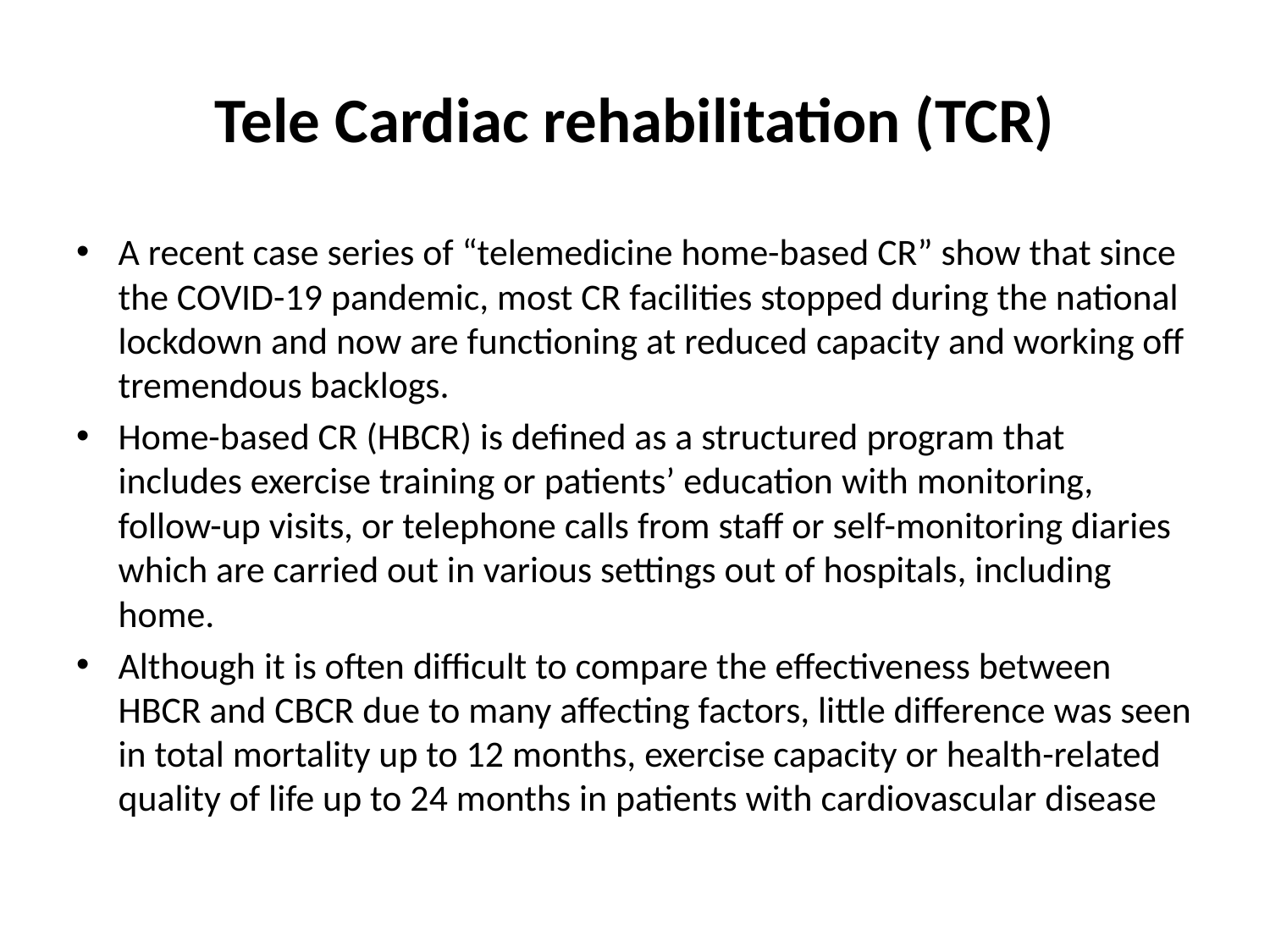

# Tele Cardiac rehabilitation (TCR)
A recent case series of “telemedicine home-based CR” show that since the COVID-19 pandemic, most CR facilities stopped during the national lockdown and now are functioning at reduced capacity and working off tremendous backlogs.
Home-based CR (HBCR) is defined as a structured program that includes exercise training or patients’ education with monitoring, follow-up visits, or telephone calls from staff or self-monitoring diaries which are carried out in various settings out of hospitals, including home.
Although it is often difficult to compare the effectiveness between HBCR and CBCR due to many affecting factors, little difference was seen in total mortality up to 12 months, exercise capacity or health-related quality of life up to 24 months in patients with cardiovascular disease